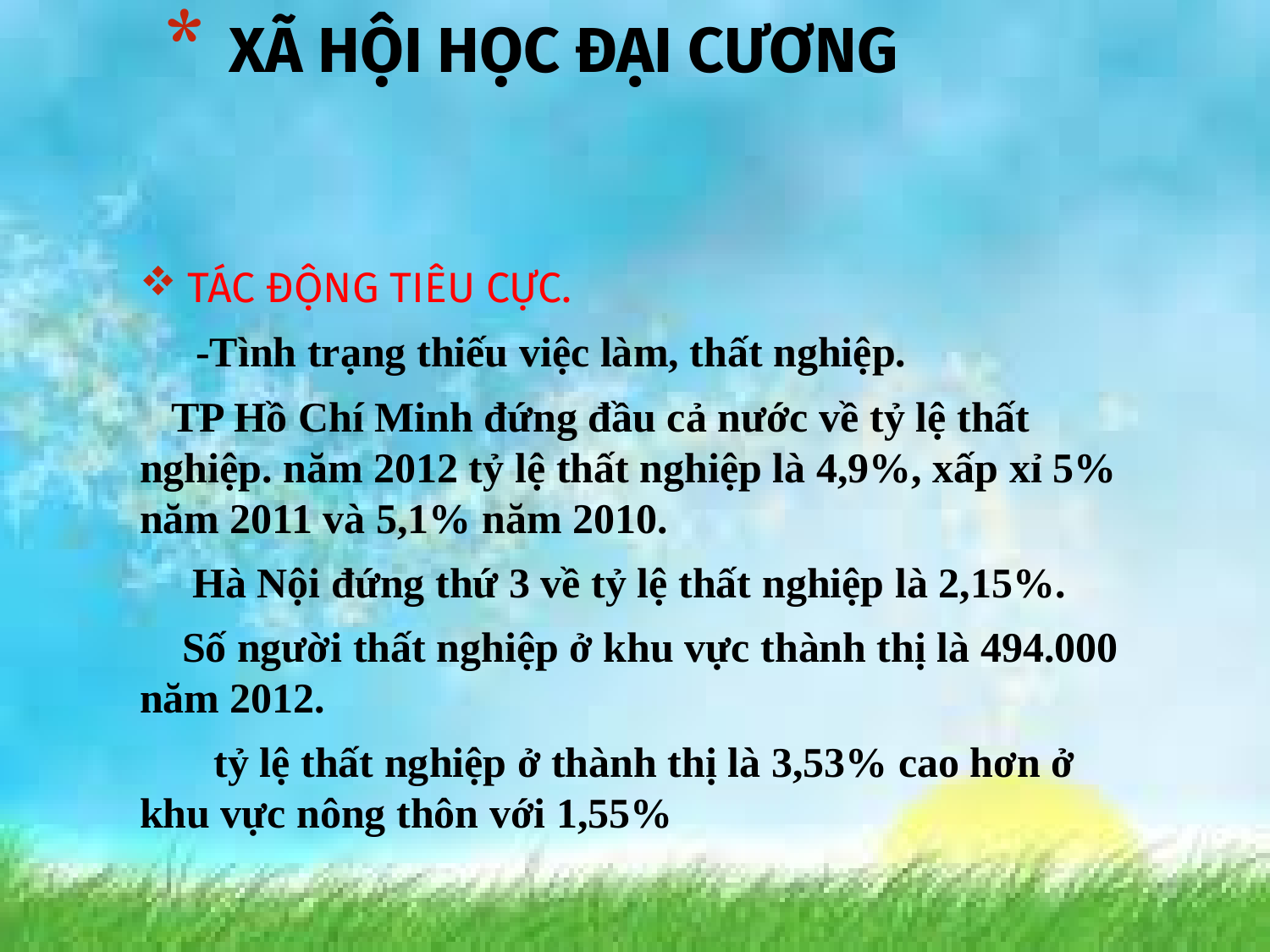

# XÃ HỘI HỌC ĐẠI CƯƠNG
 TÁC ĐỘNG TIÊU CỰC.
     -Tình trạng thiếu việc làm, thất nghiệp.
   TP Hồ Chí Minh đứng đầu cả nước về tỷ lệ thất nghiệp. năm 2012 tỷ lệ thất nghiệp là 4,9%, xấp xỉ 5% năm 2011 và 5,1% năm 2010.
     Hà Nội đứng thứ 3 về tỷ lệ thất nghiệp là 2,15%.
    Số người thất nghiệp ở khu vực thành thị là 494.000 năm 2012.
       tỷ lệ thất nghiệp ở thành thị là 3,53% cao hơn ở khu vực nông thôn với 1,55%